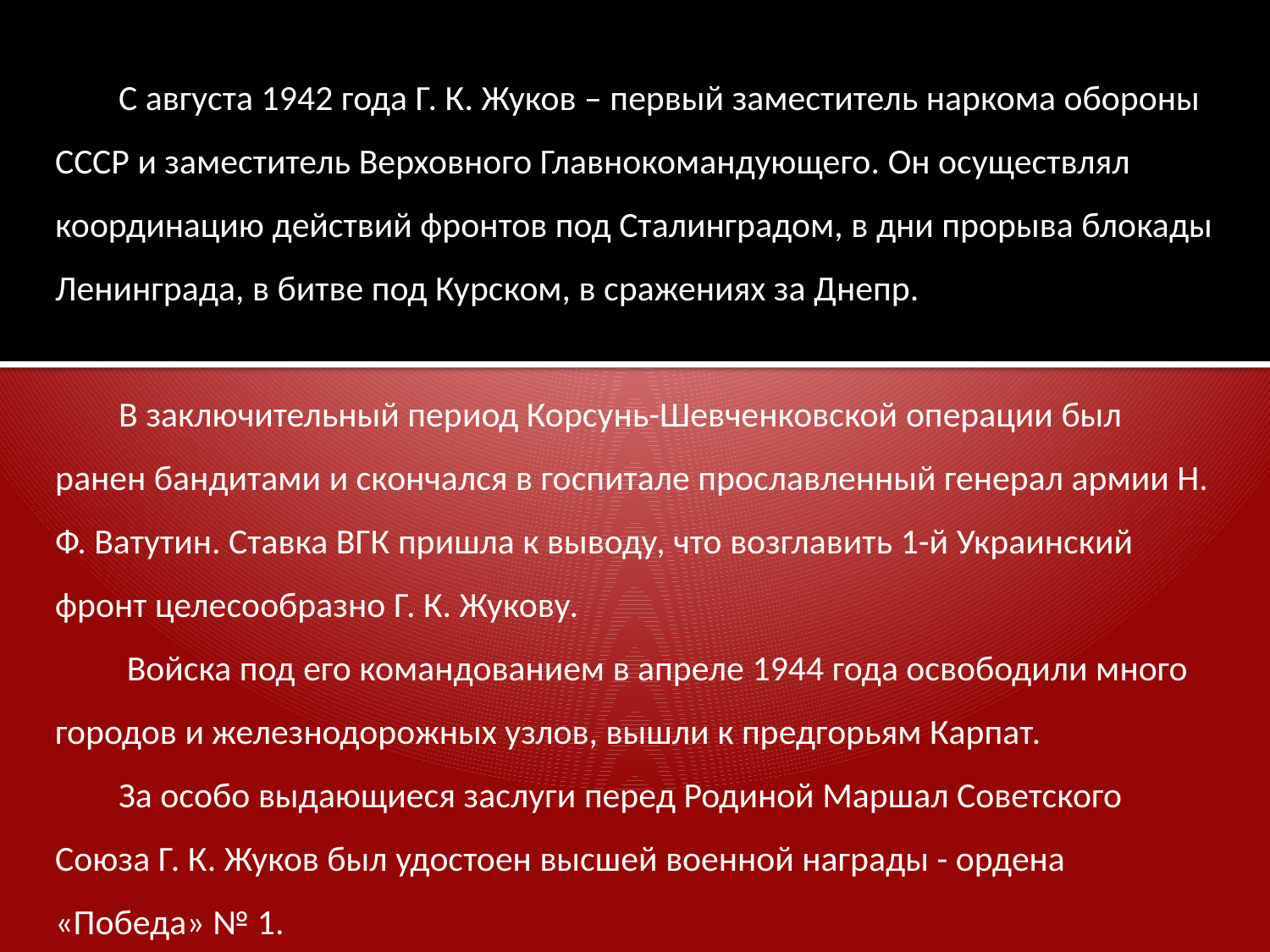

С августа 1942 года Г. К. Жуков – первый заместитель наркома обороны СССР и заместитель Верховного Главнокомандующего. Он осуществлял координацию действий фронтов под Сталинградом, в дни прорыва блокады Ленинграда, в битве под Курском, в сражениях за Днепр.
В заключительный период Корсунь-Шевченковской операции был ранен бандитами и скончался в госпитале прославленный генерал армии Н. Ф. Ватутин. Ставка ВГК пришла к выводу, что возглавить 1-й Украинский фронт целесообразно Г. К. Жукову.
 Войска под его командованием в апреле 1944 года освободили много городов и железнодорожных узлов, вышли к предгорьям Карпат.
За особо выдающиеся заслуги перед Родиной Маршал Советского Союза Г. К. Жуков был удостоен высшей военной награды - ордена «Победа» № 1.